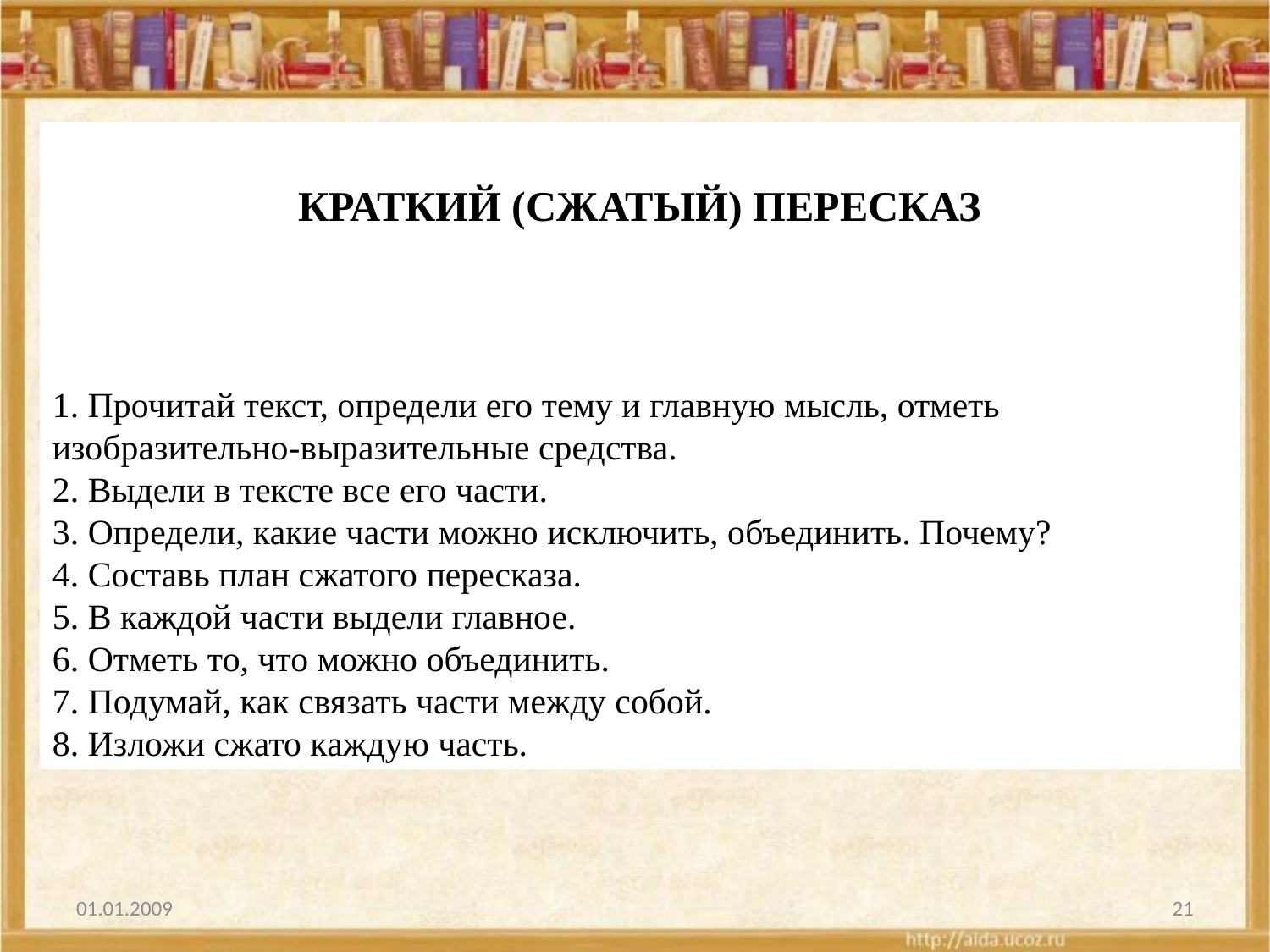

КРАТКИЙ (СЖАТЫЙ) ПЕРЕСКАЗ

1. Прочитай текст, определи его тему и главную мысль, отметь изобразительно-выразительные средства.
2. Выдели в тексте все его части.
3. Определи, какие части можно исключить, объединить. Почему?
4. Составь план сжатого пересказа.
5. В каждой части выдели главное.
6. Отметь то, что можно объединить.
7. Подумай, как связать части между собой.
8. Изложи сжато каждую часть.
01.01.2009
21